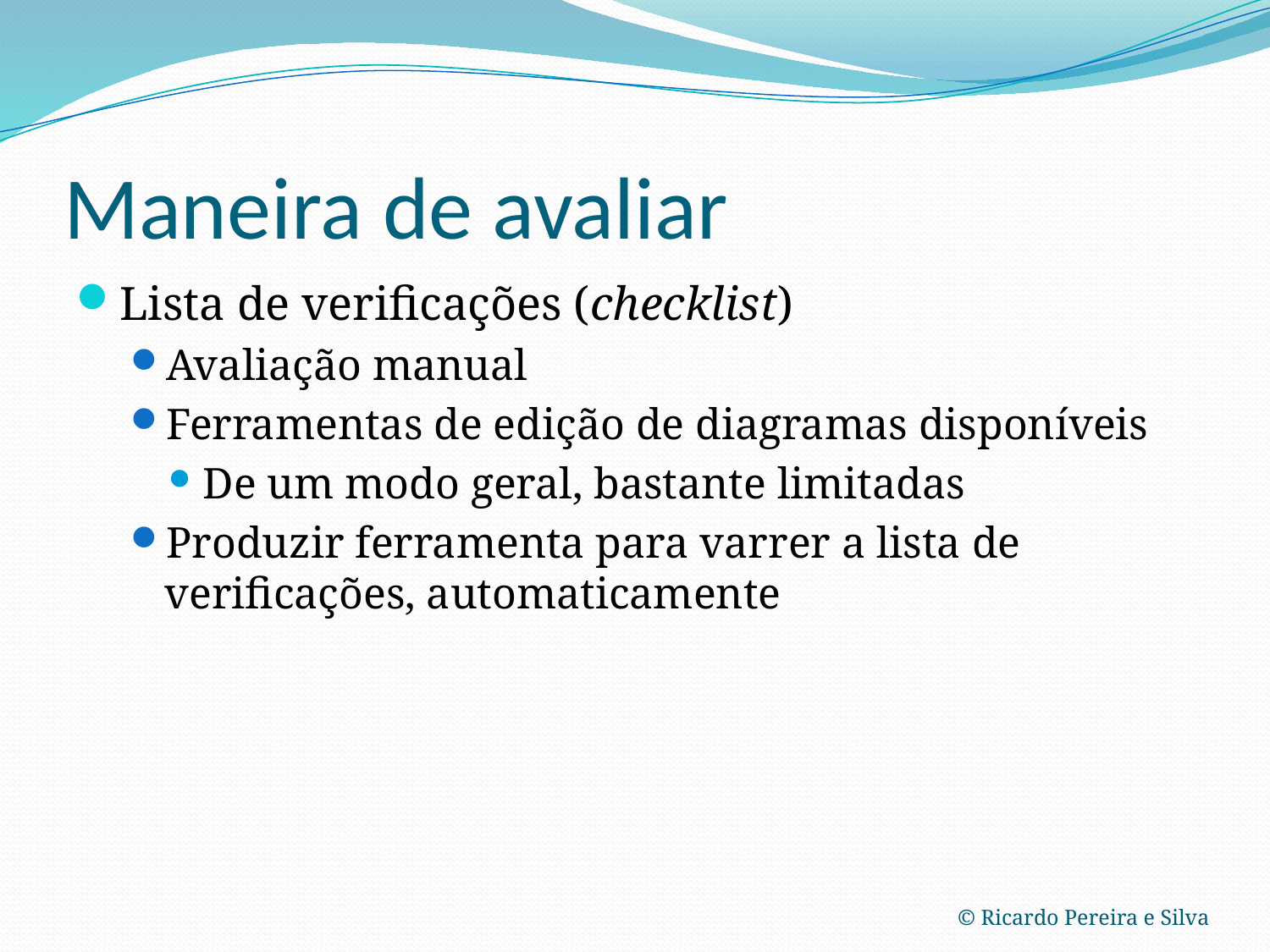

# Maneira de avaliar
Lista de verificações (checklist)
Avaliação manual
Ferramentas de edição de diagramas disponíveis
De um modo geral, bastante limitadas
Produzir ferramenta para varrer a lista de verificações, automaticamente
© Ricardo Pereira e Silva